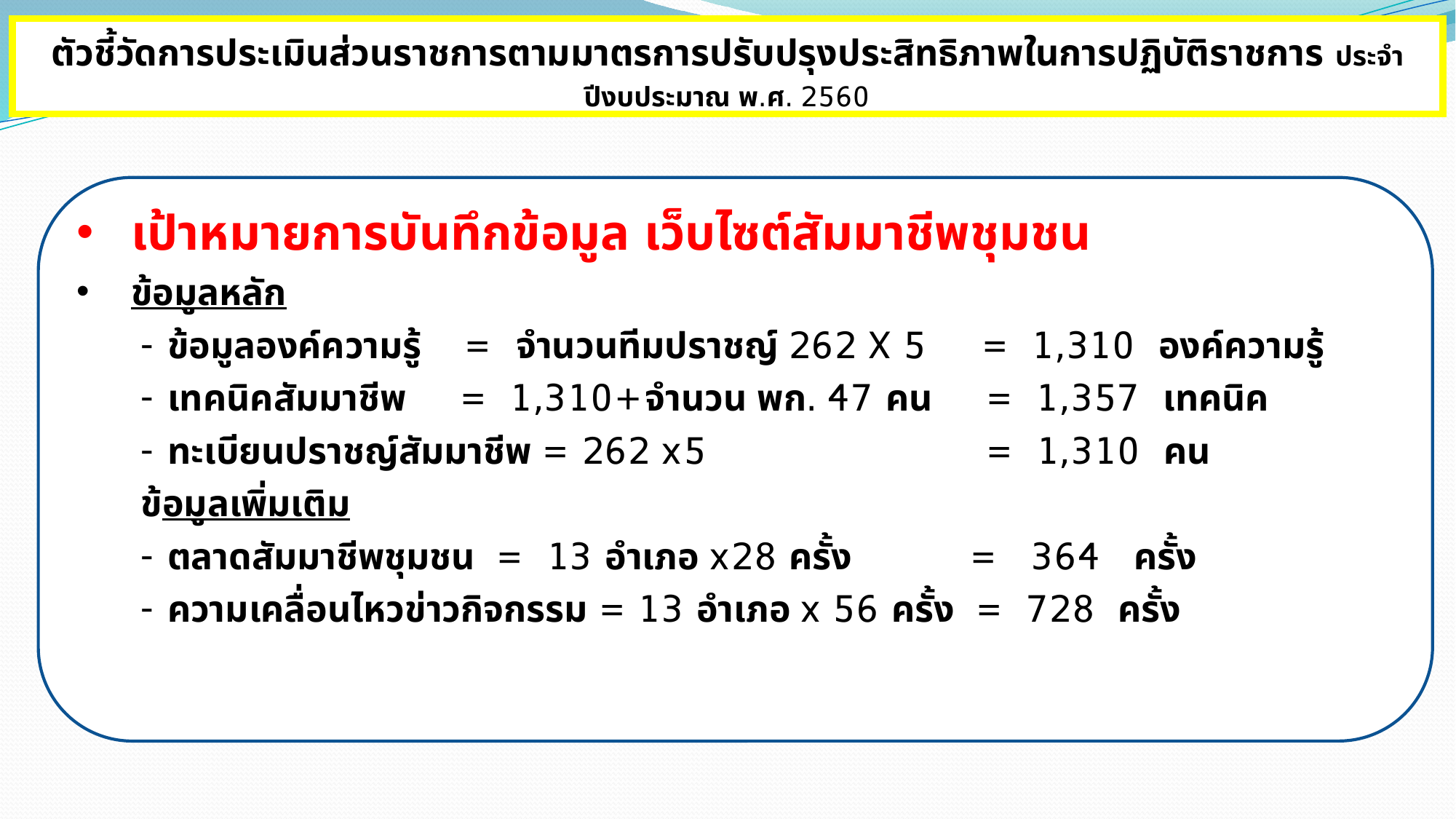

ตัวชี้วัดการประเมินส่วนราชการตามมาตรการปรับปรุงประสิทธิภาพในการปฏิบัติราชการ ประจำปีงบประมาณ พ.ศ. 2560
เป้าหมายการบันทึกข้อมูล เว็บไซต์สัมมาชีพชุมชน
ข้อมูลหลัก
      - ข้อมูลองค์ความรู้    =  จำนวนทีมปราชญ์ 262 X 5     =  1,310  องค์ความรู้
      - เทคนิคสัมมาชีพ     =  1,310+จำนวน พก. 47 คน     =  1,357  เทคนิค
      - ทะเบียนปราชญ์สัมมาชีพ = 262 x5                          =  1,310  คน
      ข้อมูลเพิ่มเติม
      - ตลาดสัมมาชีพชุมชน  =  13 อำเภอ x28 ครั้ง           =   364   ครั้ง
      - ความเคลื่อนไหวข่าวกิจกรรม = 13 อำเภอ x 56 ครั้ง  =  728  ครั้ง